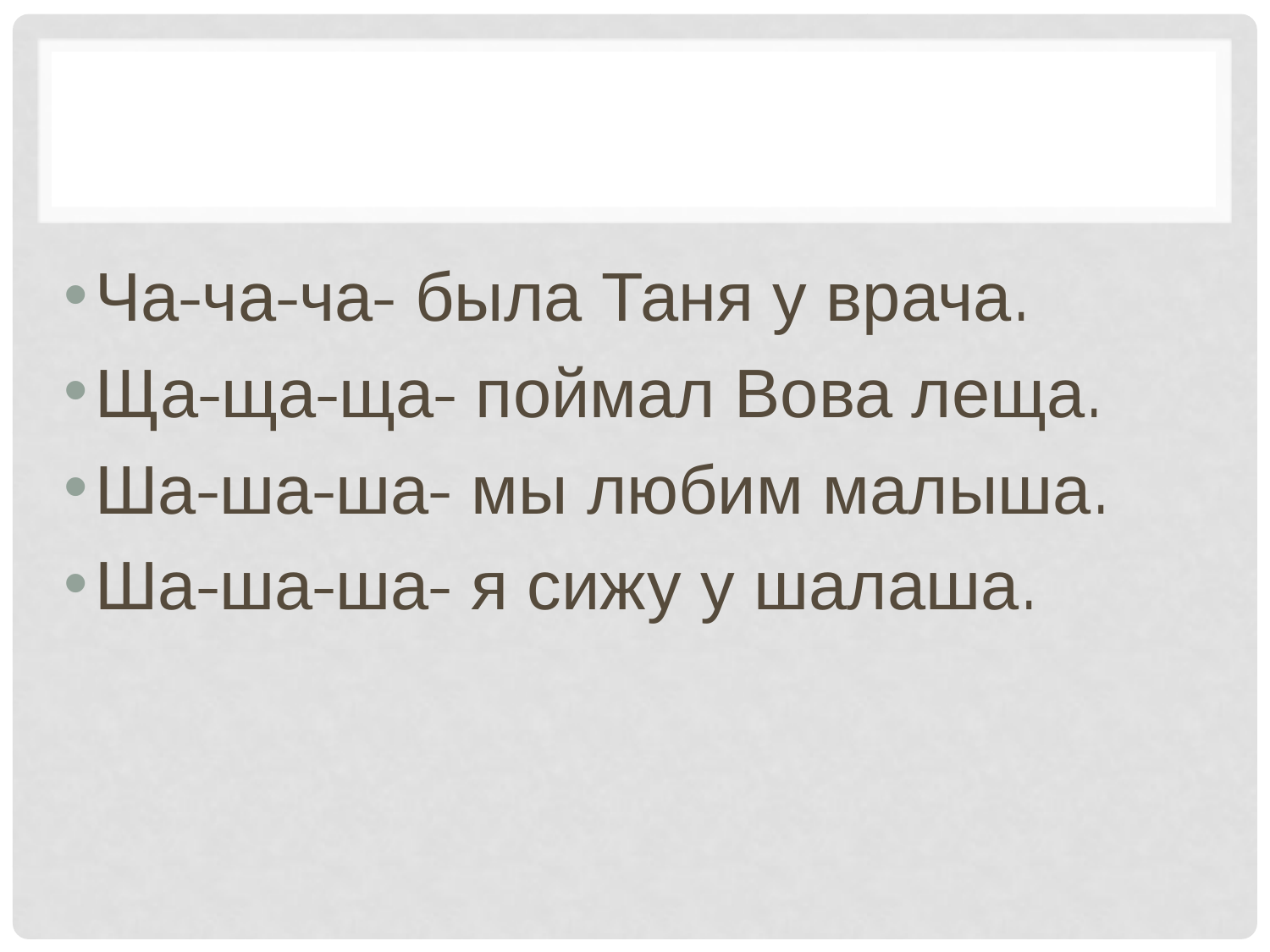

#
Ча-ча-ча- была Таня у врача.
Ща-ща-ща- поймал Вова леща.
Ша-ша-ша- мы любим малыша.
Ша-ша-ша- я сижу у шалаша.